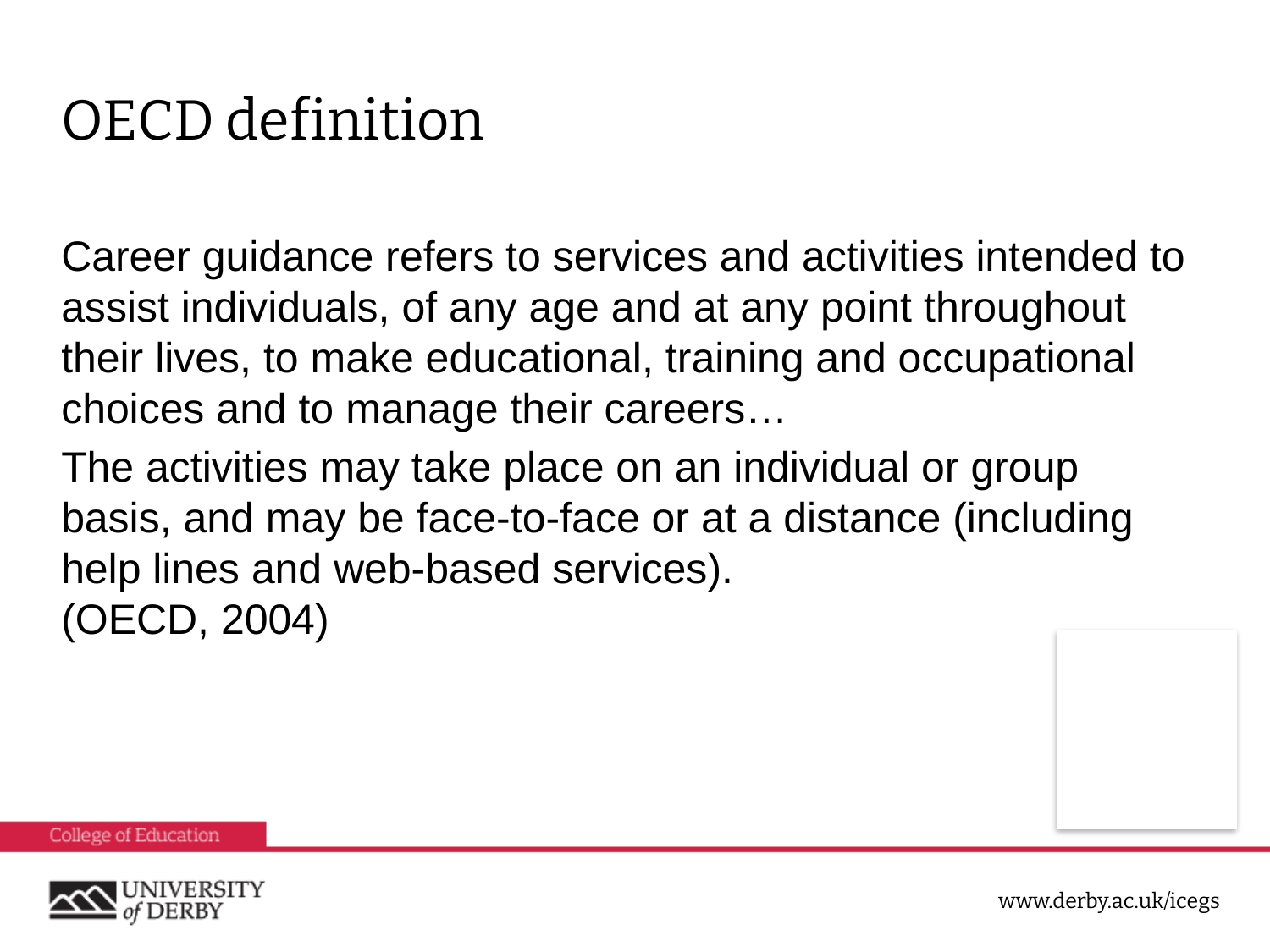

# OECD definition
Career guidance refers to services and activities intended to assist individuals, of any age and at any point throughout their lives, to make educational, training and occupational choices and to manage their careers…
The activities may take place on an individual or group basis, and may be face-to-face or at a distance (including help lines and web-based services).
(OECD, 2004)